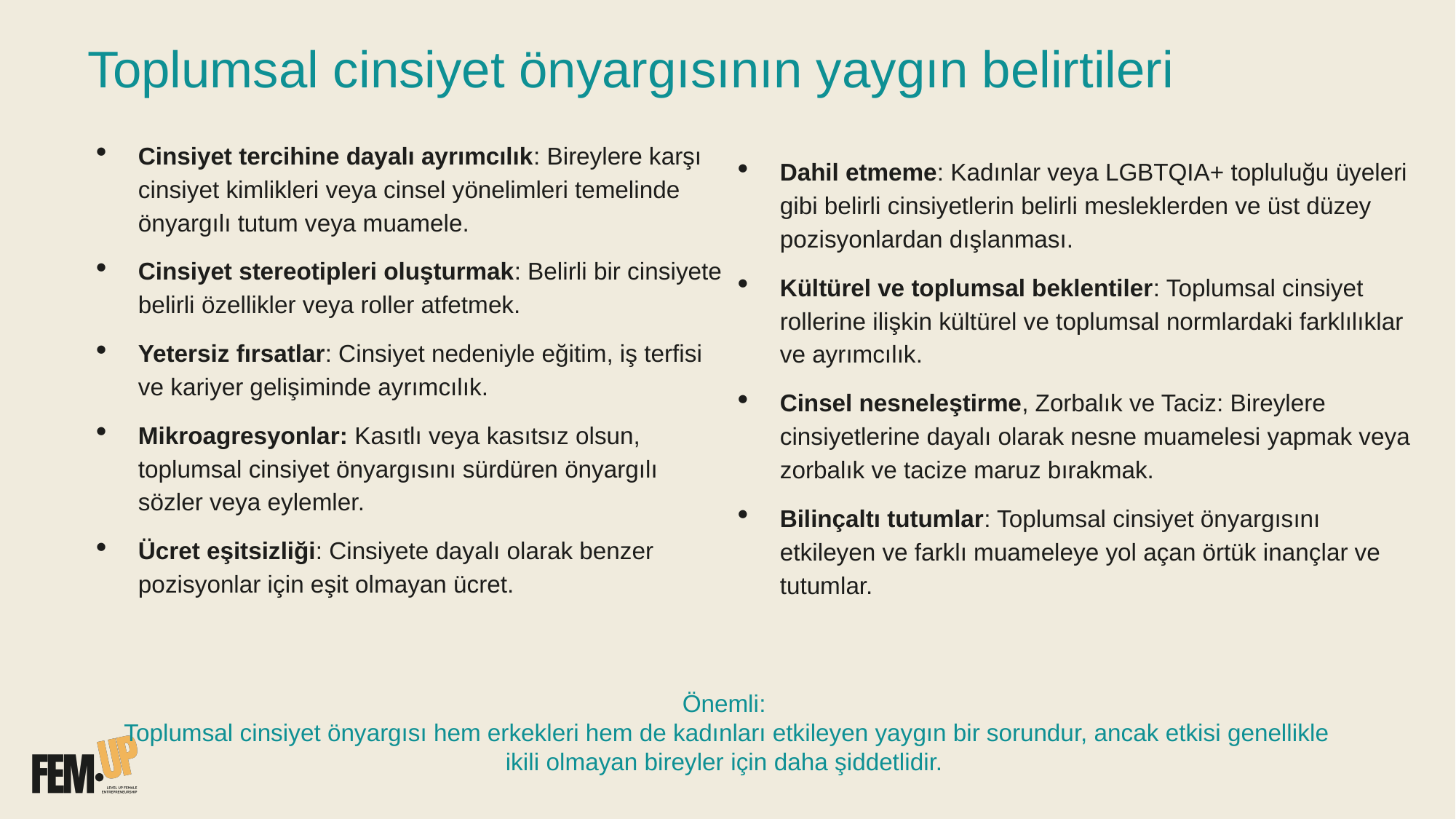

# Toplumsal cinsiyet önyargısının yaygın belirtileri
Cinsiyet tercihine dayalı ayrımcılık: Bireylere karşı cinsiyet kimlikleri veya cinsel yönelimleri temelinde önyargılı tutum veya muamele.
Cinsiyet stereotipleri oluşturmak: Belirli bir cinsiyete belirli özellikler veya roller atfetmek.
Yetersiz fırsatlar: Cinsiyet nedeniyle eğitim, iş terfisi ve kariyer gelişiminde ayrımcılık.
Mikroagresyonlar: Kasıtlı veya kasıtsız olsun, toplumsal cinsiyet önyargısını sürdüren önyargılı sözler veya eylemler.
Ücret eşitsizliği: Cinsiyete dayalı olarak benzer pozisyonlar için eşit olmayan ücret.

Dahil etmeme: Kadınlar veya LGBTQIA+ topluluğu üyeleri gibi belirli cinsiyetlerin belirli mesleklerden ve üst düzey pozisyonlardan dışlanması.
Kültürel ve toplumsal beklentiler: Toplumsal cinsiyet rollerine ilişkin kültürel ve toplumsal normlardaki farklılıklar ve ayrımcılık.
Cinsel nesneleştirme, Zorbalık ve Taciz: Bireylere cinsiyetlerine dayalı olarak nesne muamelesi yapmak veya zorbalık ve tacize maruz bırakmak.
Bilinçaltı tutumlar: Toplumsal cinsiyet önyargısını etkileyen ve farklı muameleye yol açan örtük inançlar ve tutumlar.

Önemli:
Toplumsal cinsiyet önyargısı hem erkekleri hem de kadınları etkileyen yaygın bir sorundur, ancak etkisi genellikle ikili olmayan bireyler için daha şiddetlidir.